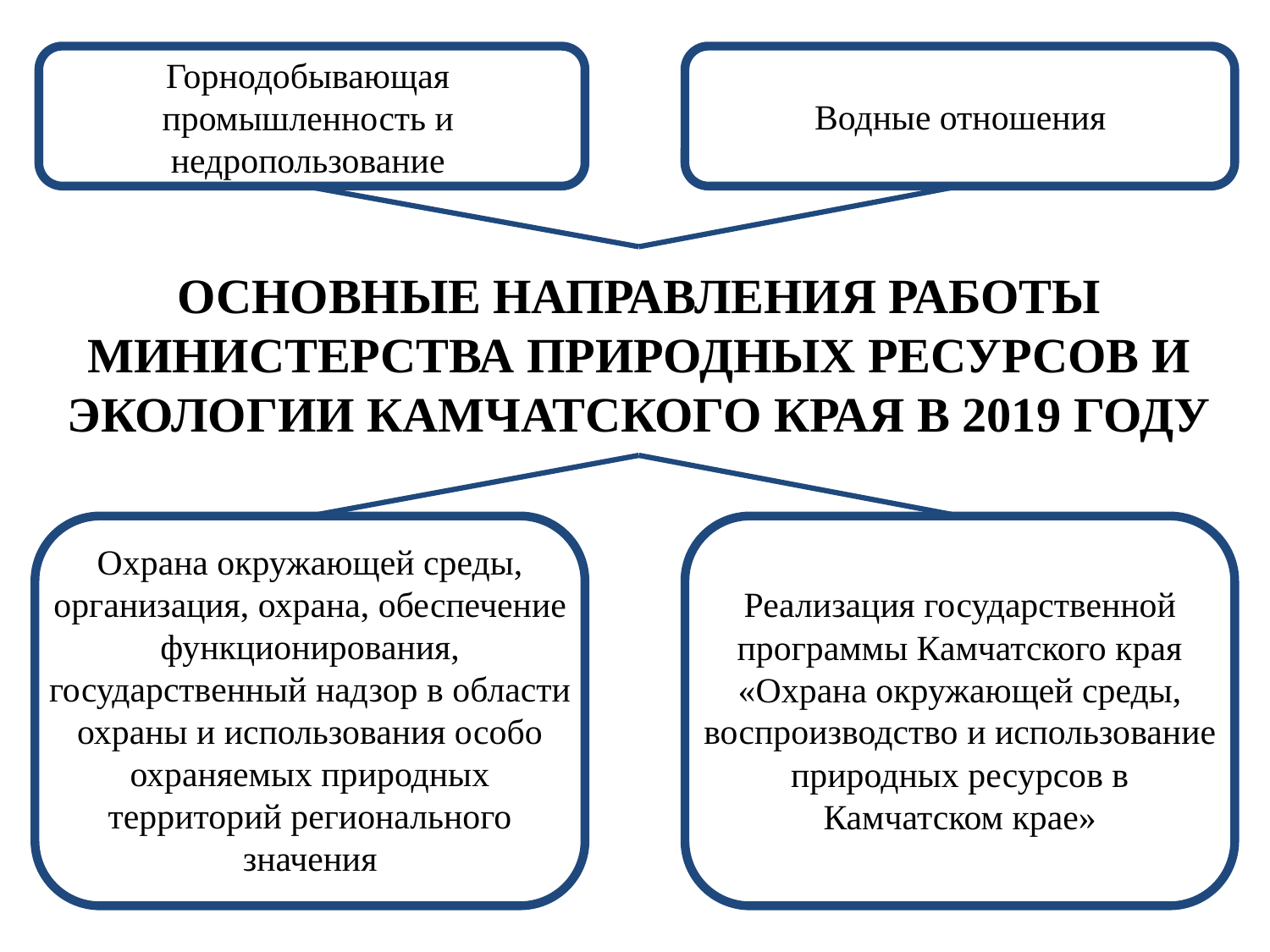

Горнодобывающая промышленность и недропользование
Водные отношения

# Основные направления работы Министерства природных ресурсов и экологии Камчатского края в 2019 году

Охрана окружающей среды, организация, охрана, обеспечение функционирования, государственный надзор в области охраны и использования особо охраняемых природных территорий регионального значения
Реализация государственной программы Камчатского края «Охрана окружающей среды, воспроизводство и использование природных ресурсов в Камчатском крае»